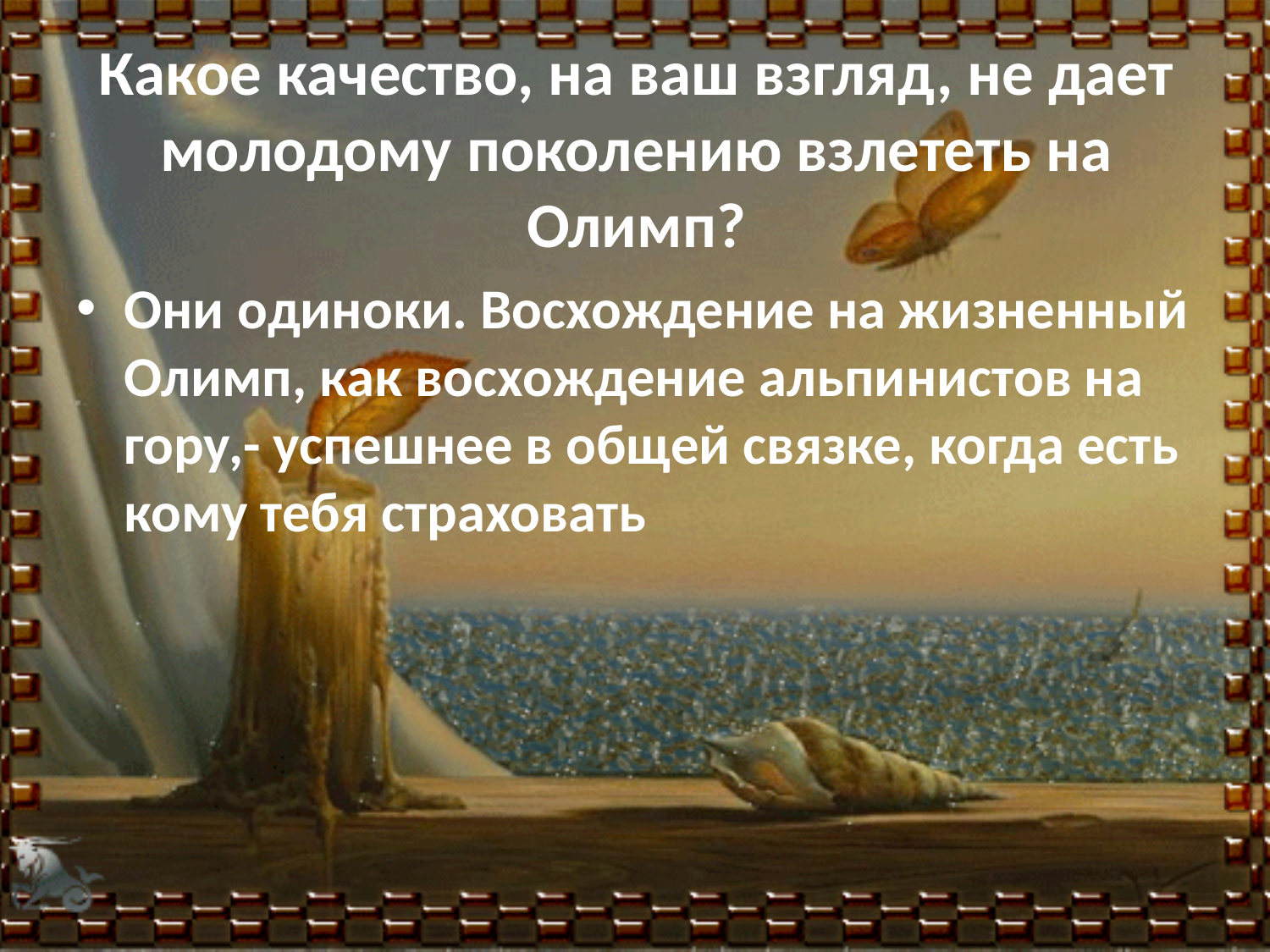

# Какое качество, на ваш взгляд, не дает молодому поколению взлететь на Олимп?
Они одиноки. Восхождение на жизненный Олимп, как восхождение альпинистов на гору,- успешнее в общей связке, когда есть кому тебя страховать